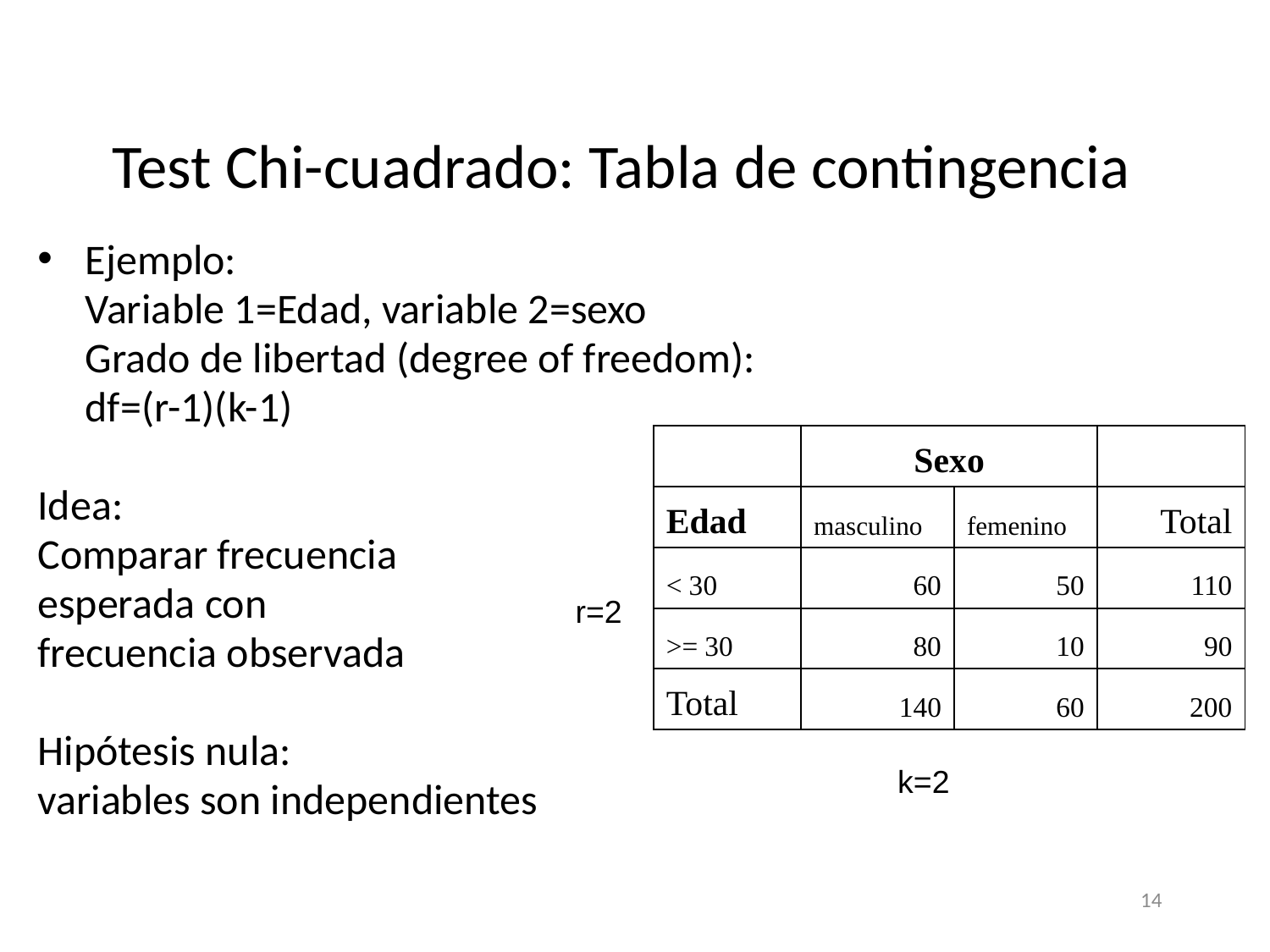

# Test Chi-cuadrado: Tabla de contingencia
Ejemplo:
	Variable 1=Edad, variable 2=sexo
	Grado de libertad (degree of freedom):
	df=(r-1)(k-1)

Idea:
Comparar frecuencia
esperada con
frecuencia observada

Hipótesis nula:
variables son independientes
|  | Sexo |  |  |
| --- | --- | --- | --- |
| Edad | masculino | femenino | Total |
| < 30 | 60 | 50 | 110 |
| >= 30 | 80 | 10 | 90 |
| Total | 140 | 60 | 200 |
r=2
k=2
14